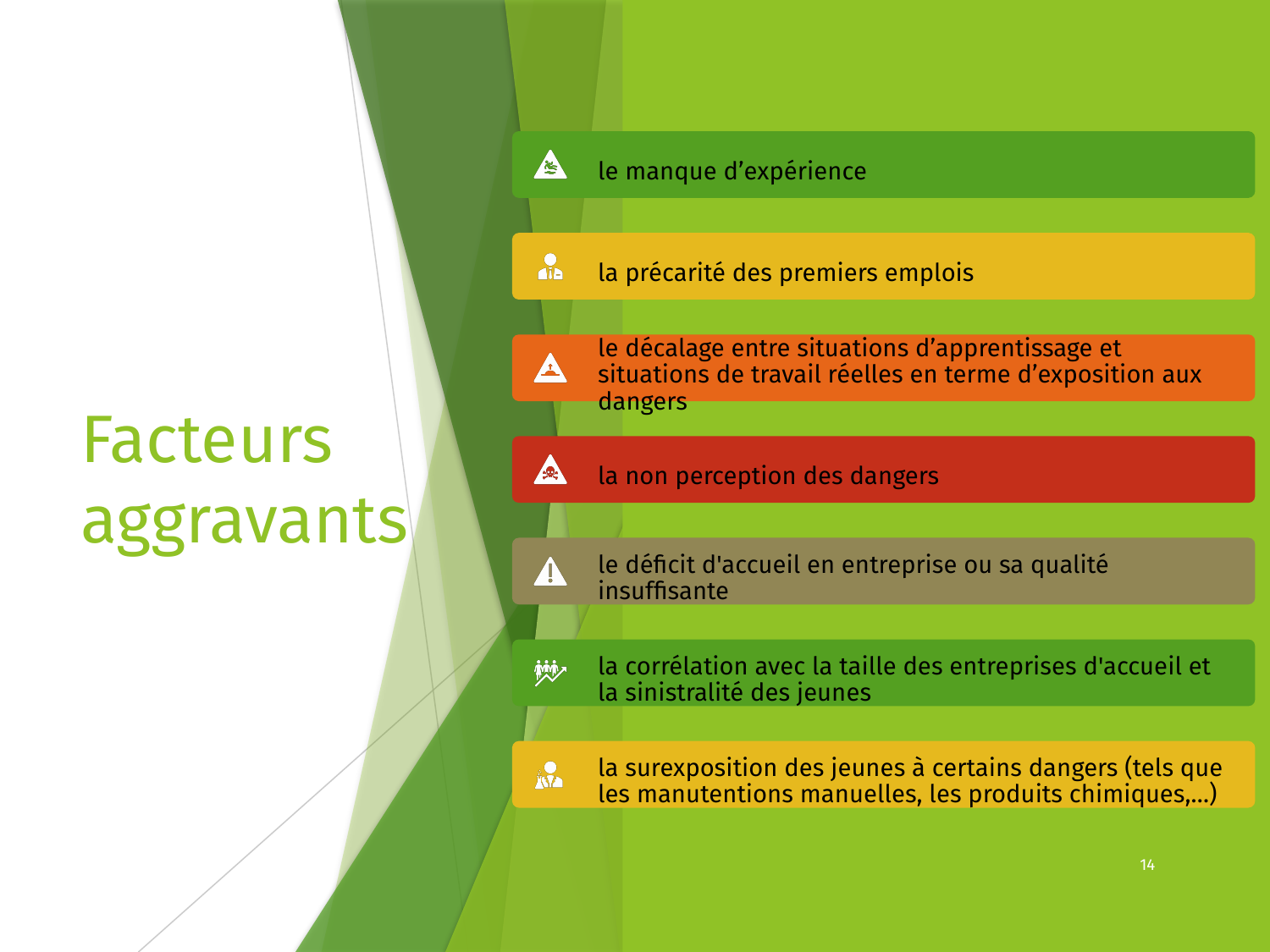

le manque d’expérience
la précarité des premiers emplois
le décalage entre situations d’apprentissage et situations de travail réelles en terme d’exposition aux dangers
la non perception des dangers
le déficit d'accueil en entreprise ou sa qualité insuffisante
la corrélation avec la taille des entreprises d'accueil et la sinistralité des jeunes
la surexposition des jeunes à certains dangers (tels que les manutentions manuelles, les produits chimiques,…)
Facteurs aggravants
14